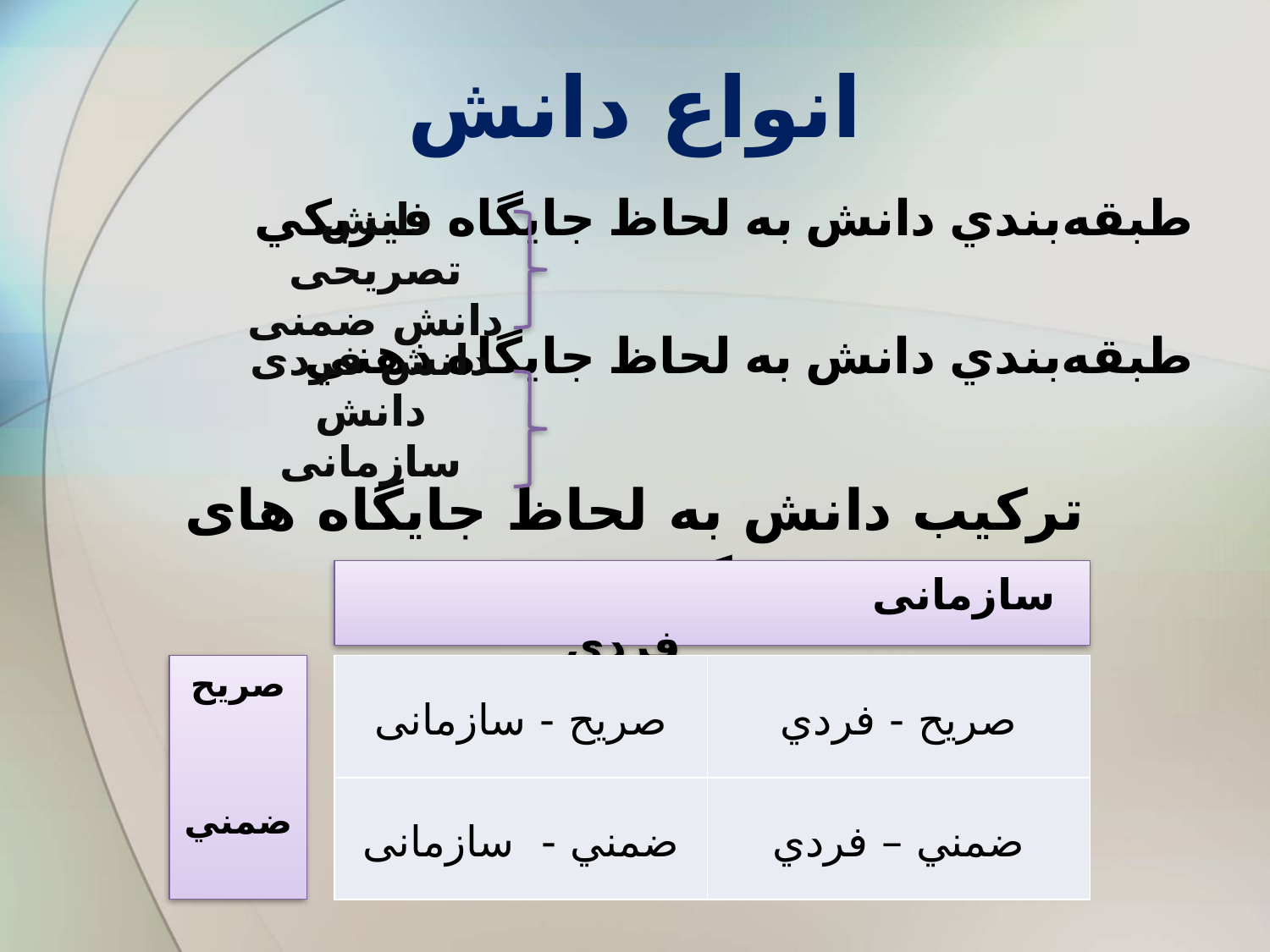

# انواع دانش
طبقه‌بندي دانش به لحاظ جايگاه فيزيكي

طبقه‌بندي دانش به لحاظ جايگاه ذهني

ترکیب دانش به لحاظ جايگاه های فیزیکی وذهني

دانش تصریحی
دانش ضمنی

دانش فردی
دانش سازمانی

سازمانی                                   فردي
صريح

ضمني

| صريح - سازمانی | صريح - فردي |
| --- | --- |
| ضمني - سازمانی | ضمني – فردي |